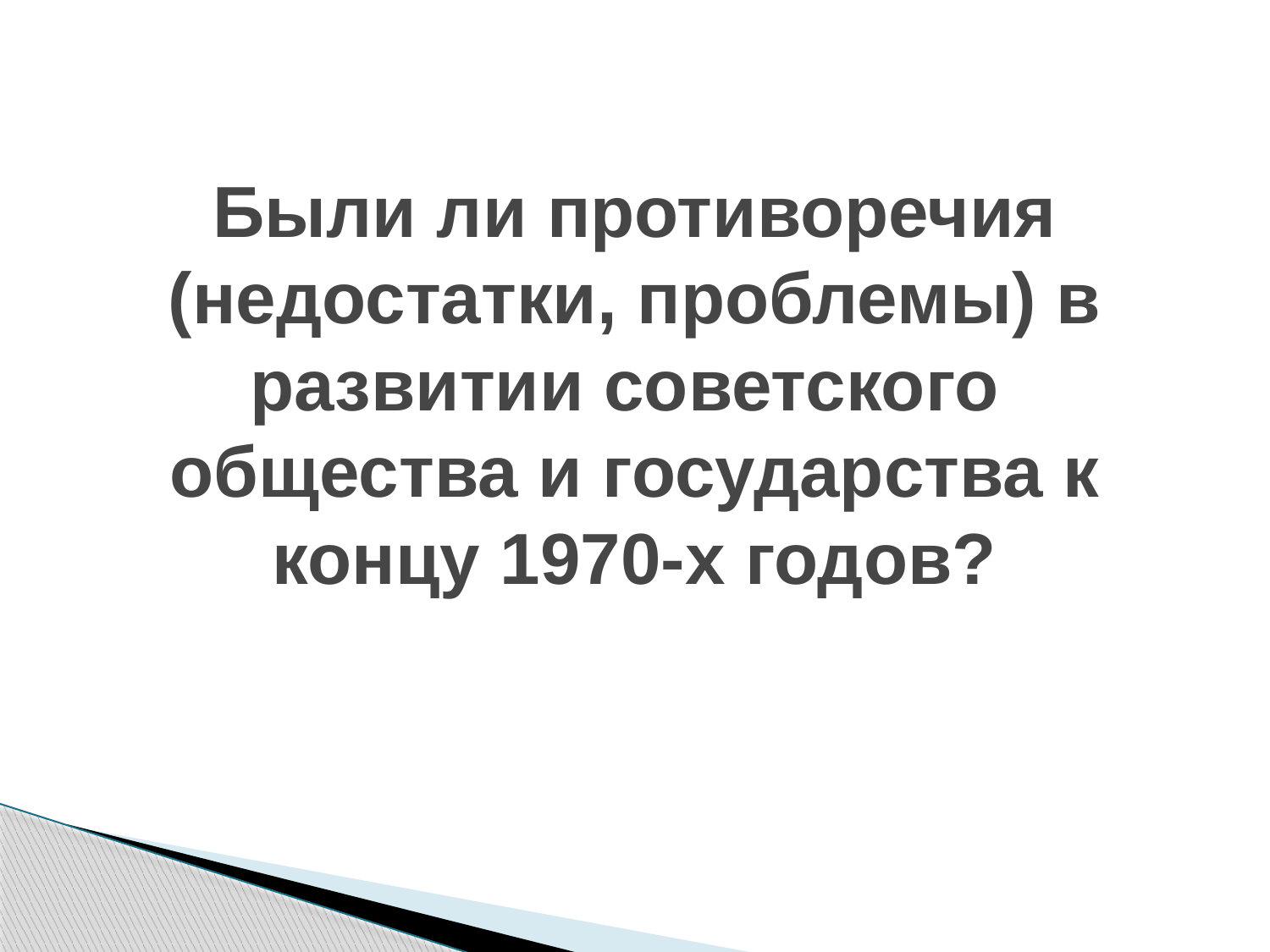

# Были ли противоречия (недостатки, проблемы) в развитии советского общества и государства к концу 1970-х годов?